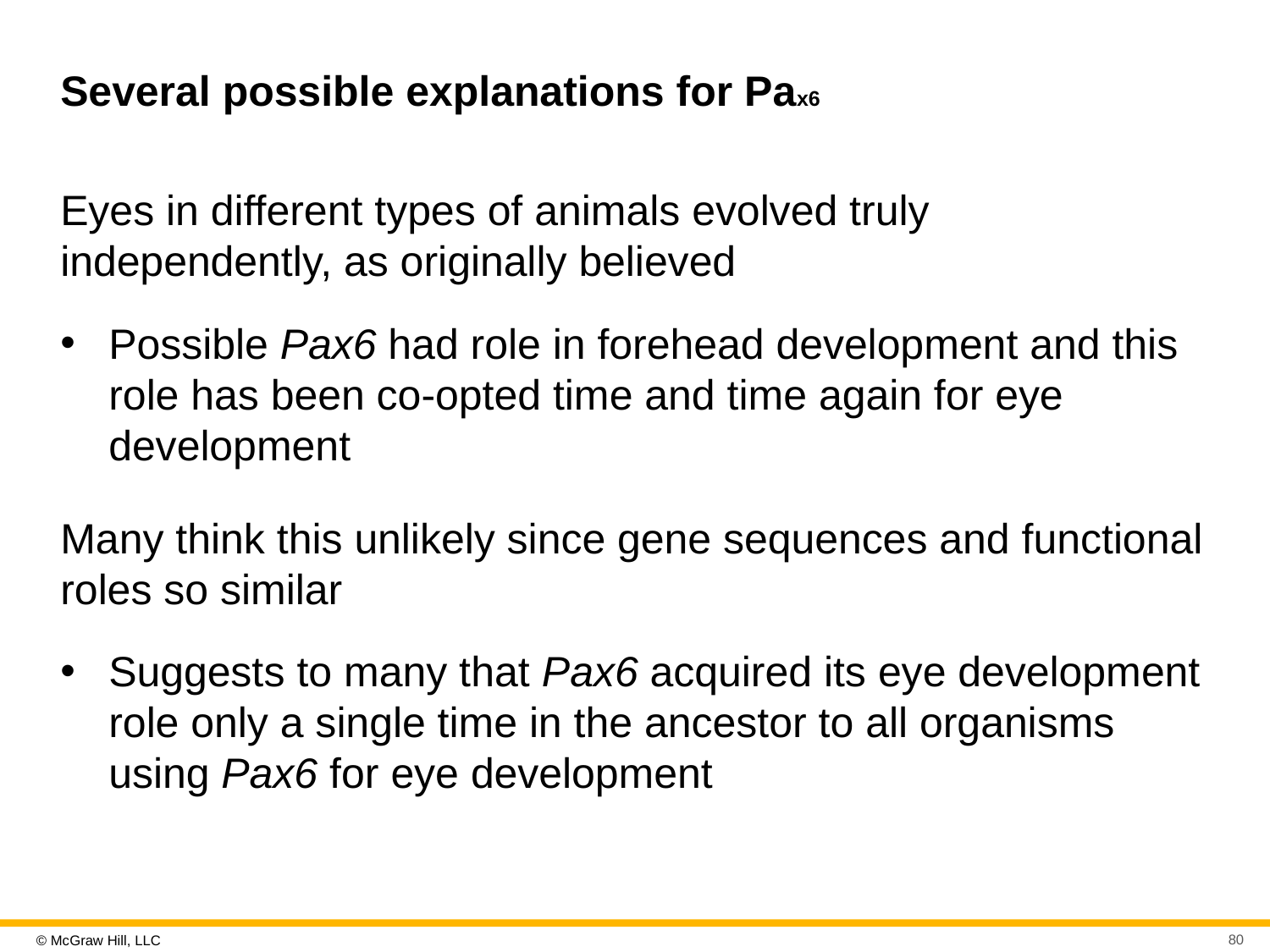

# Several possible explanations for Pax6
Eyes in different types of animals evolved truly independently, as originally believed
Possible Pax6 had role in forehead development and this role has been co-opted time and time again for eye development
Many think this unlikely since gene sequences and functional roles so similar
Suggests to many that Pax6 acquired its eye development role only a single time in the ancestor to all organisms using Pax6 for eye development
80